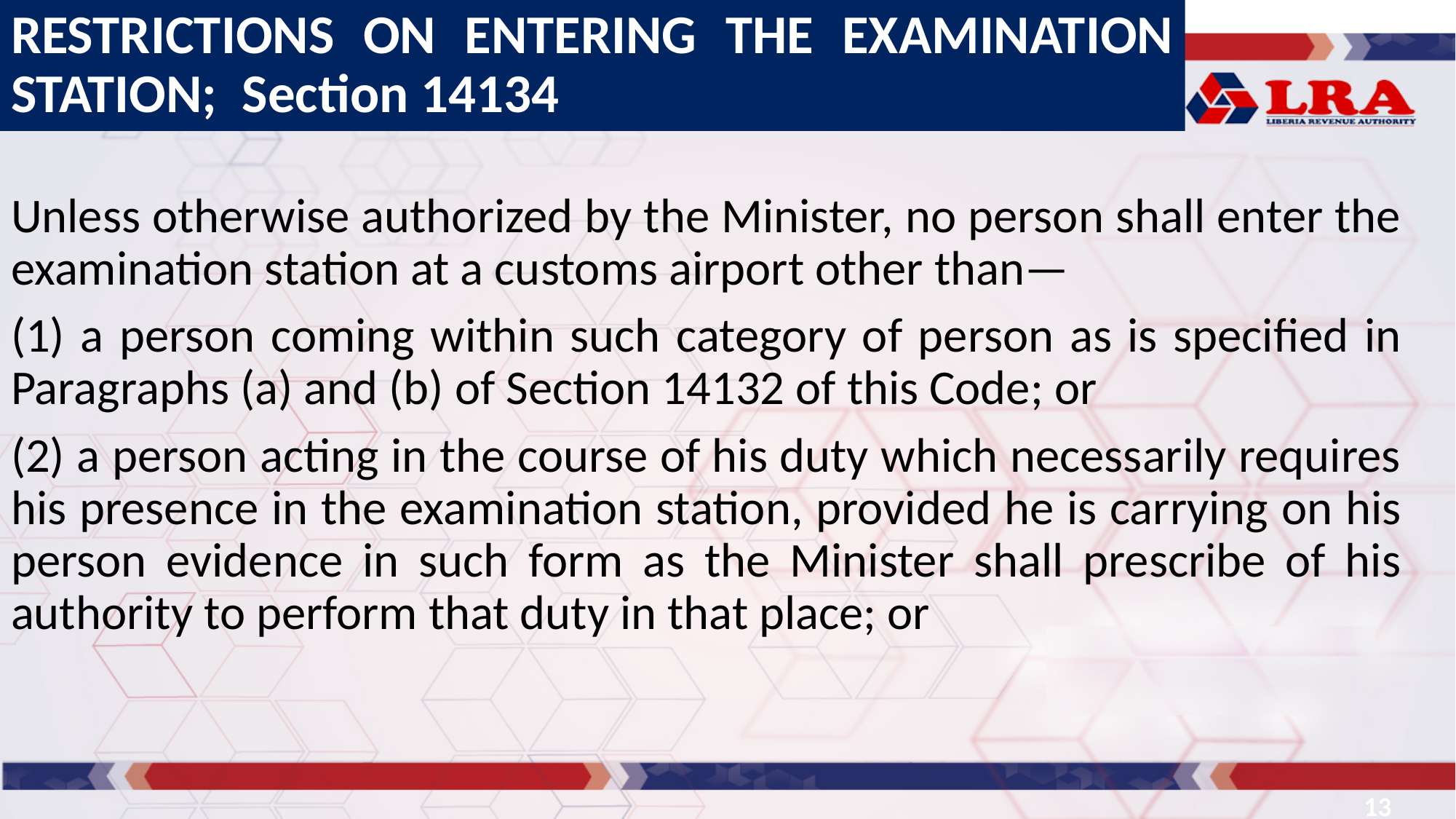

RESTRICTIONS ON ENTERING THE EXAMINATION STATION;  Section 14134

Unless otherwise authorized by the Minister, no person shall enter the examination station at a customs airport other than—
(1) a person coming within such category of person as is specified in Paragraphs (a) and (b) of Section 14132 of this Code; or
(2) a person acting in the course of his duty which necessarily requires his presence in the examination station, provided he is carrying on his person evidence in such form as the Minister shall prescribe of his authority to perform that duty in that place; or
13